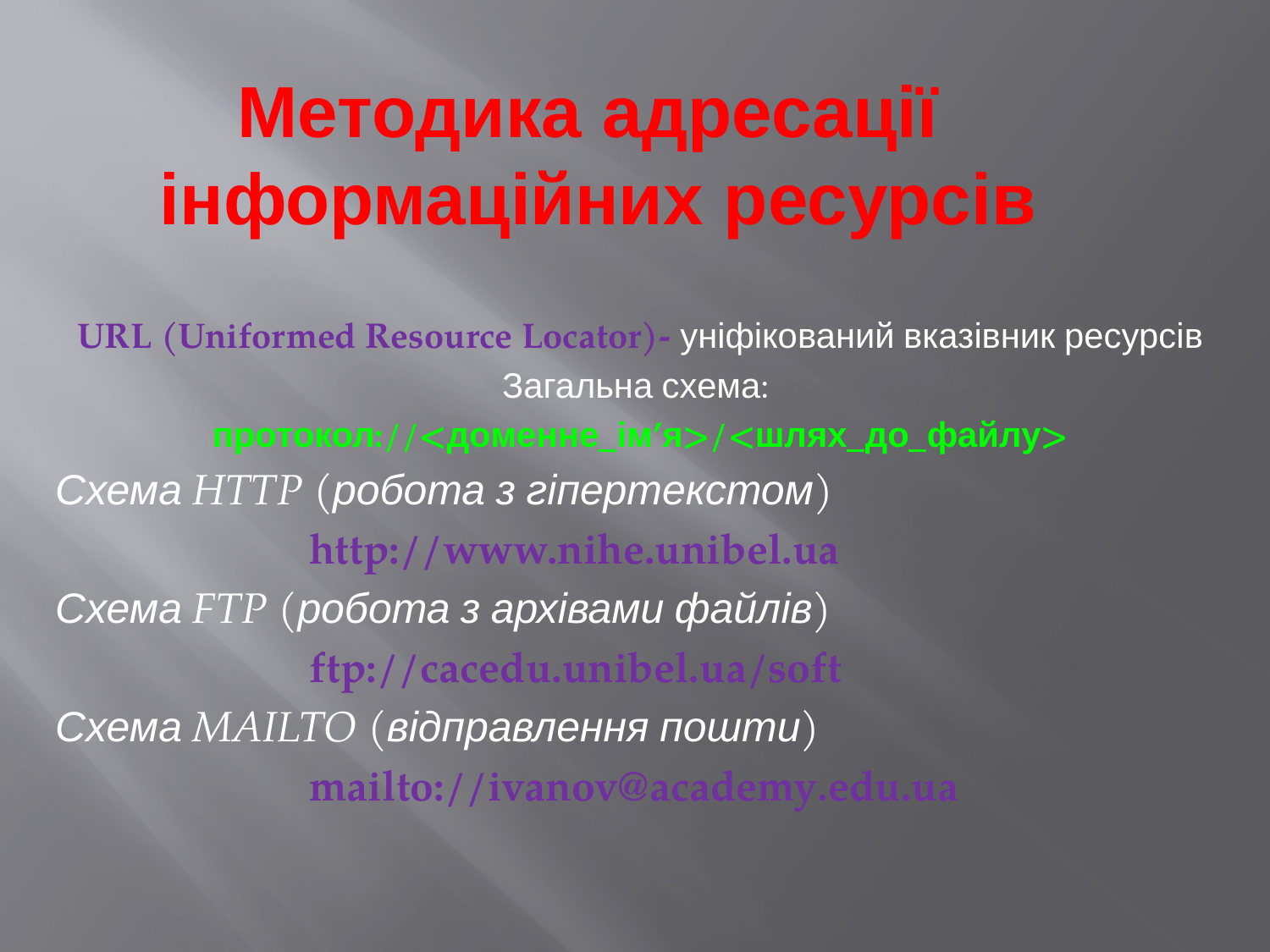

# Методика адресації інформаційних ресурсів
URL (Uniformed Resource Locator)- уніфікований вказівник ресурсів
Загальна схема:
протокол://<доменне_ім’я>/<шлях_до_файлу>
Схема HTTP (робота з гіпертекстом)
		http://www.nihe.unibel.ua
Схема FTP (робота з архівами файлів)
		ftp://cacedu.unibel.ua/soft
Схема MAILTO (відправлення пошти)
		mailto://ivanov@academy.edu.ua